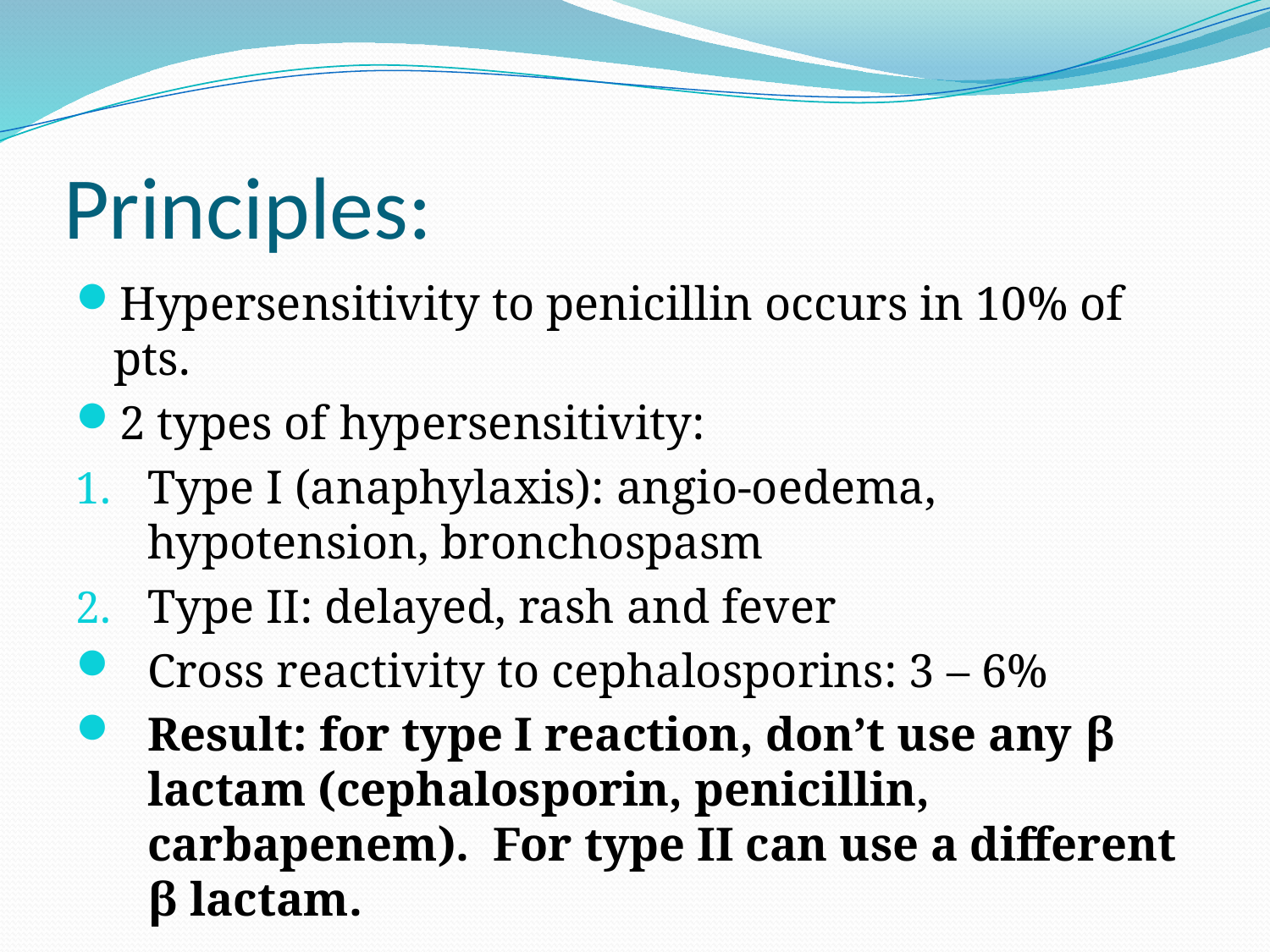

# Principles:
Hypersensitivity to penicillin occurs in 10% of pts.
2 types of hypersensitivity:
Type I (anaphylaxis): angio-oedema, hypotension, bronchospasm
Type II: delayed, rash and fever
Cross reactivity to cephalosporins: 3 – 6%
Result: for type I reaction, don’t use any β lactam (cephalosporin, penicillin, carbapenem).  For type II can use a different β lactam.